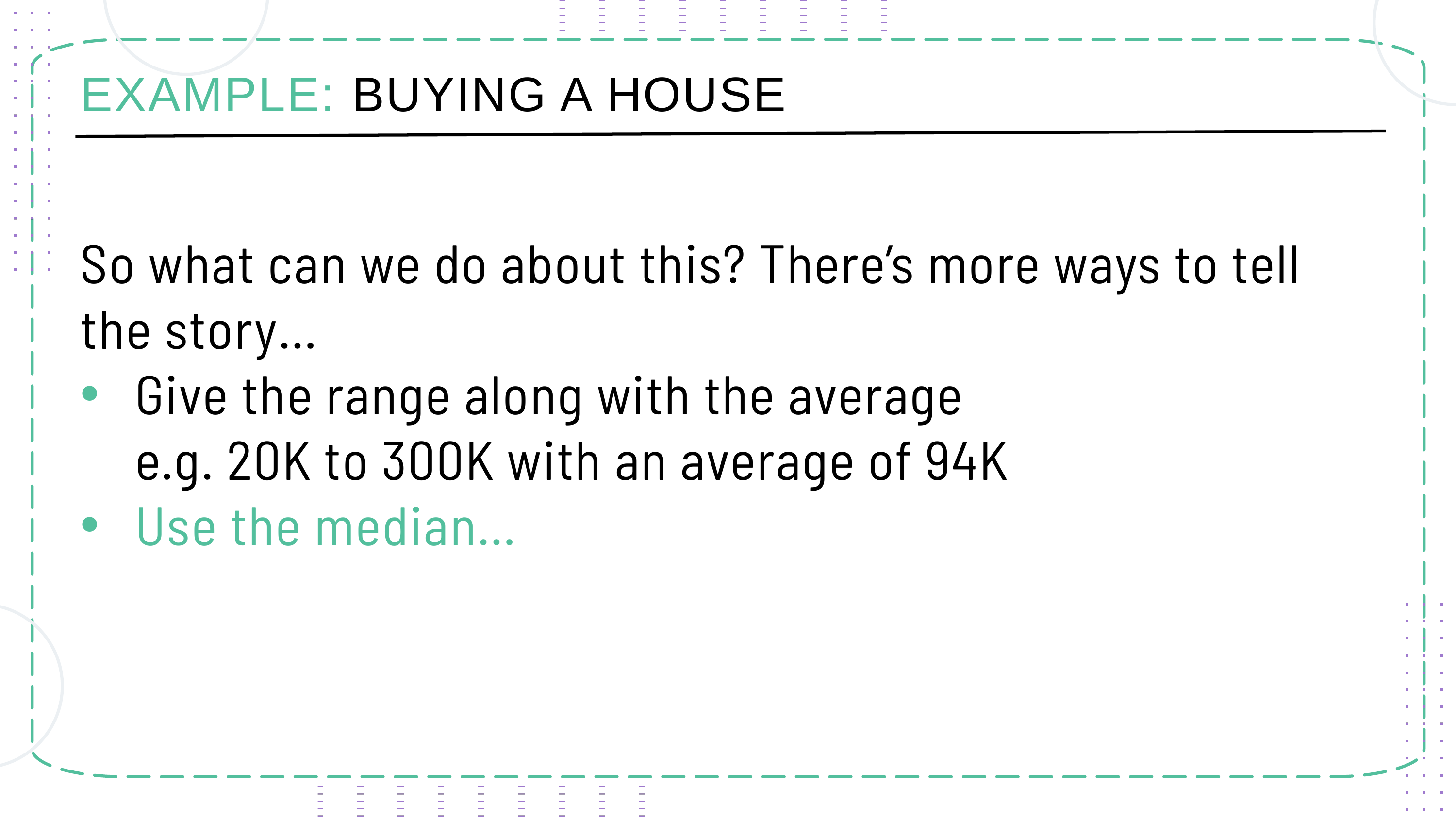

EXAMPLE: BUYING A HOUSE

So what can we do about this? There’s more ways to tell the story…
Give the range along with the average
e.g. 20K to 300K with an average of 94K
Use the median…